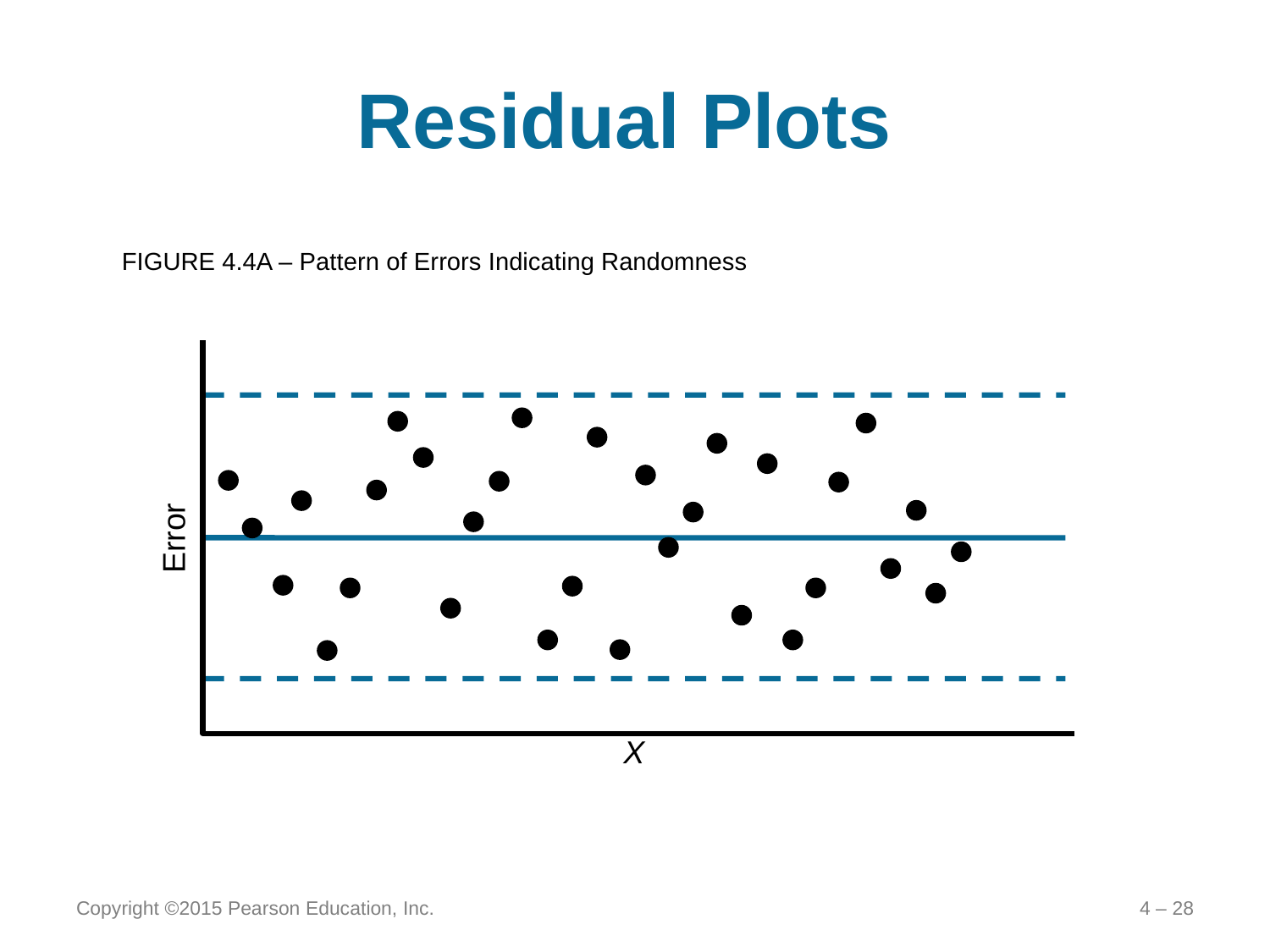

# Residual Plots
FIGURE 4.4A – Pattern of Errors Indicating Randomness

Error
X

Copyright ©2015 Pearson Education, Inc.
4 – 28